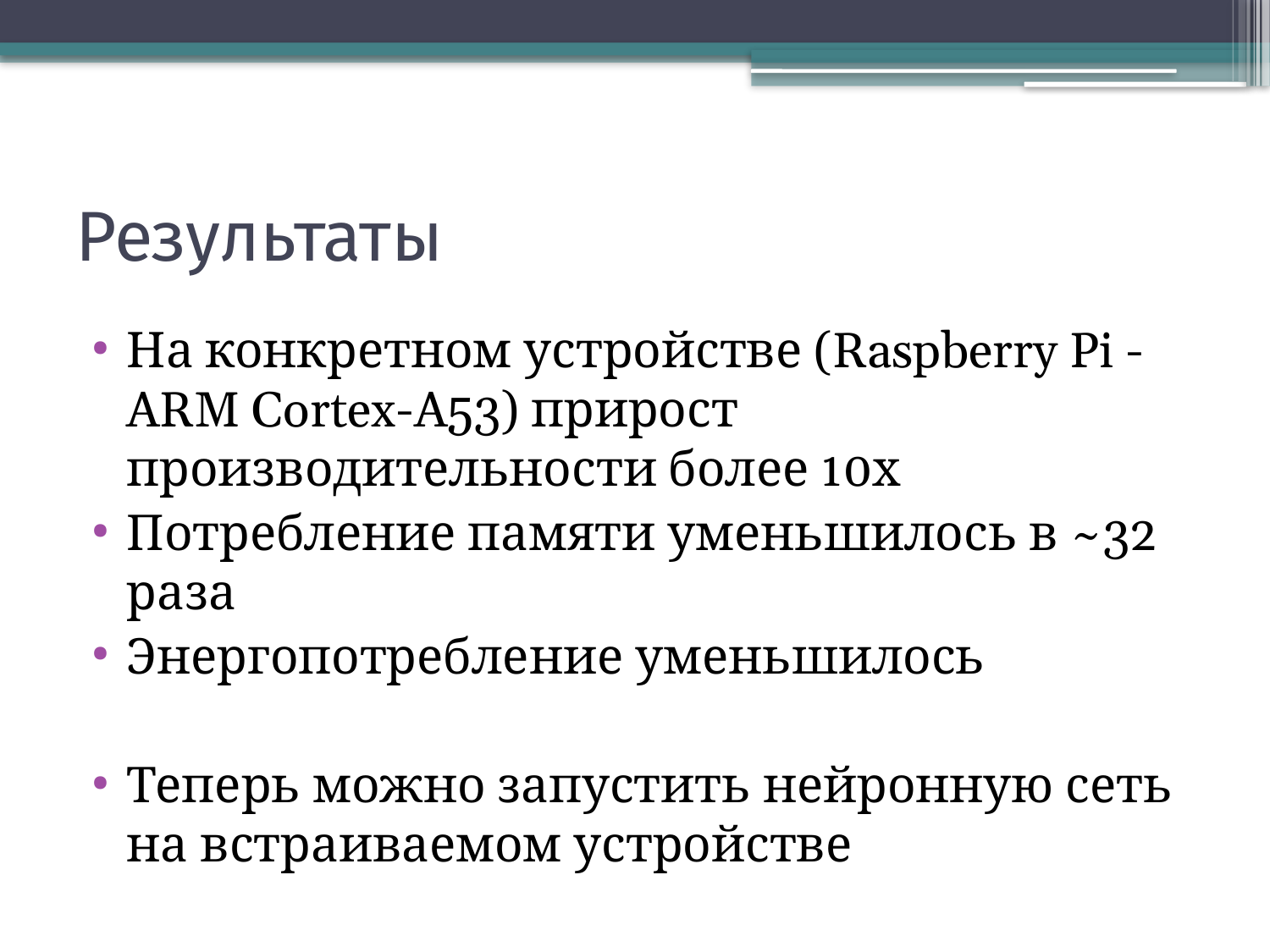

# Результаты
На конкретном устройстве (Raspberry Pi - ARM Cortex-A53) прирост производительности более 10х
Потребление памяти уменьшилось в ~32 раза
Энергопотребление уменьшилось

Теперь можно запустить нейронную сеть на встраиваемом устройстве